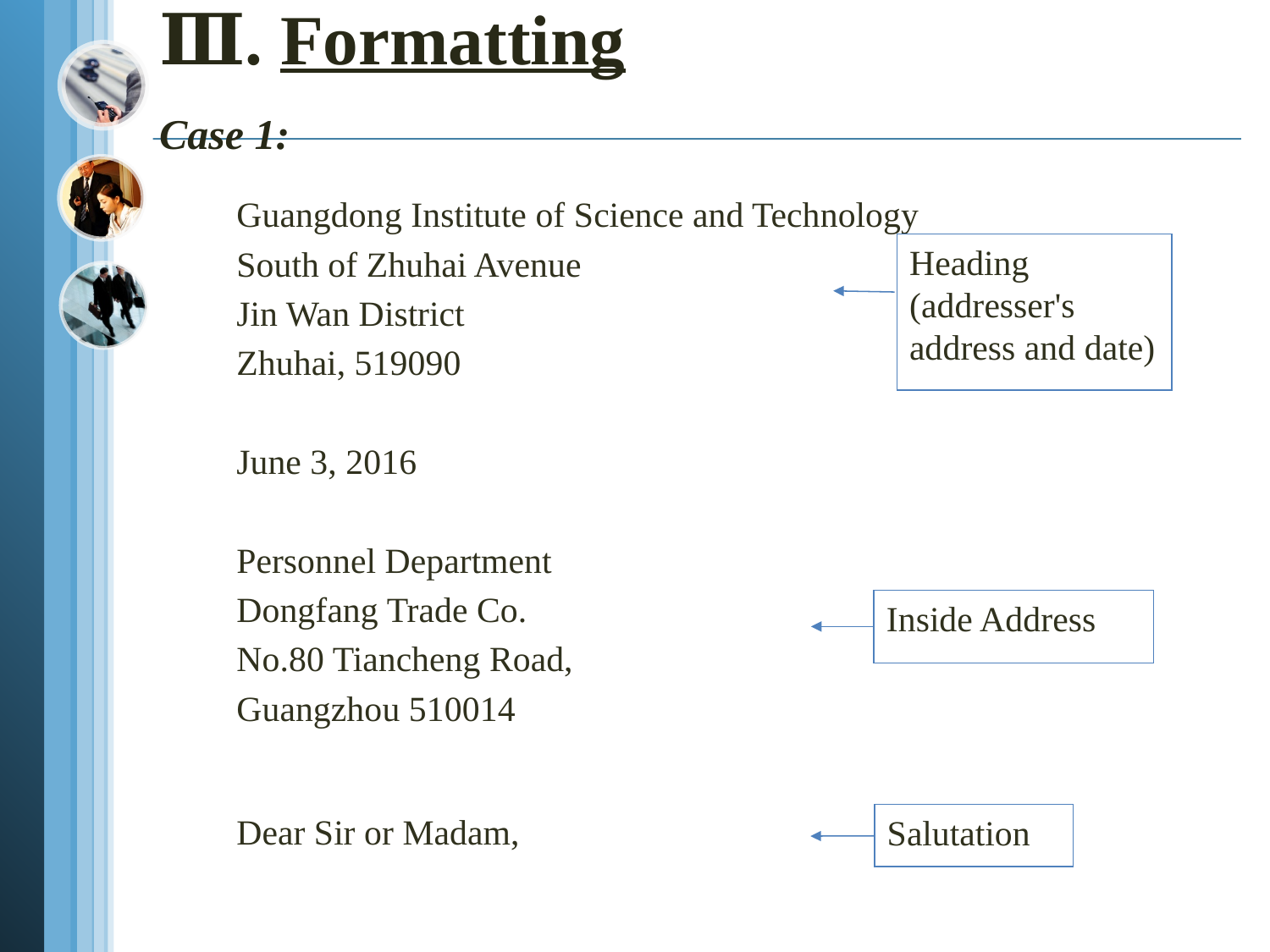

# Ⅲ. Formatting Case 1:
Guangdong Institute of Science and Technology
South of Zhuhai Avenue
Jin Wan District
Zhuhai, 519090

June 3, 2016

Personnel Department
Dongfang Trade Co.
No.80 Tiancheng Road,
Guangzhou 510014

Dear Sir or Madam,
Heading (addresser's address and date)
Inside Address
Salutation